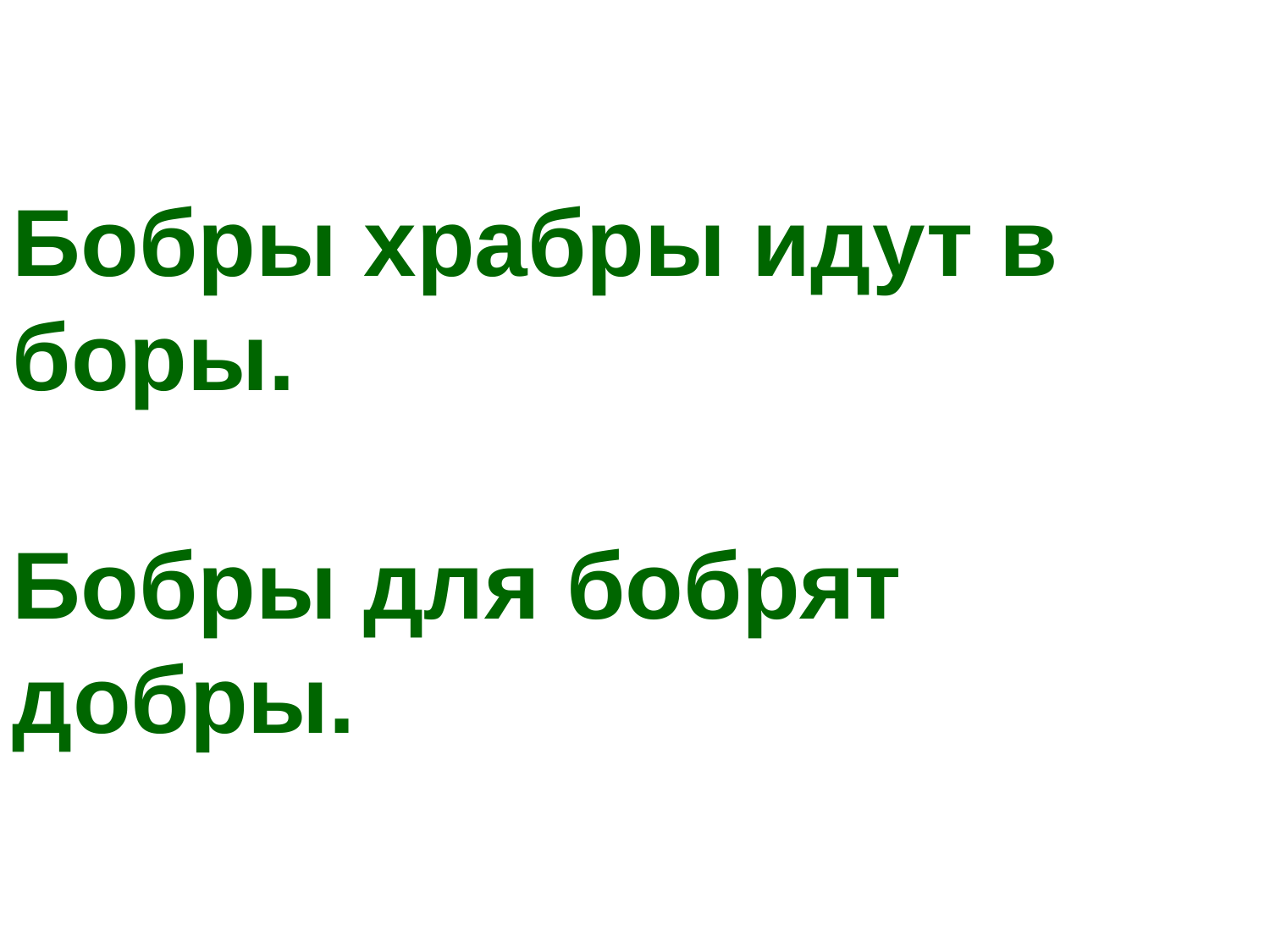

Бобры храбры идут в боры.

Бобры для бобрят добры.